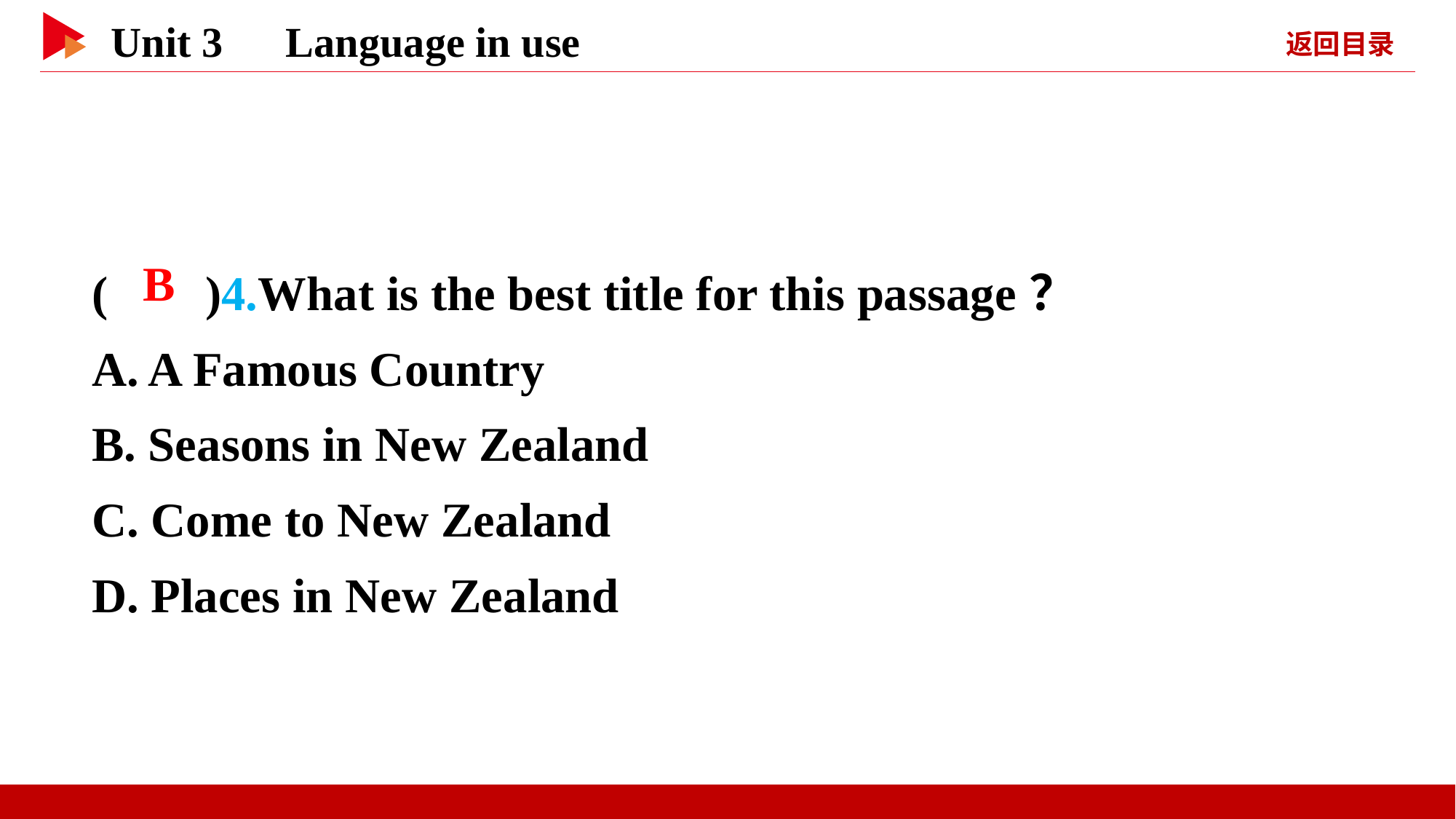

(        )4.What is the best title for this passage？
A. A Famous Country
B. Seasons in New Zealand
C. Come to New Zealand
D. Places in New Zealand
   B